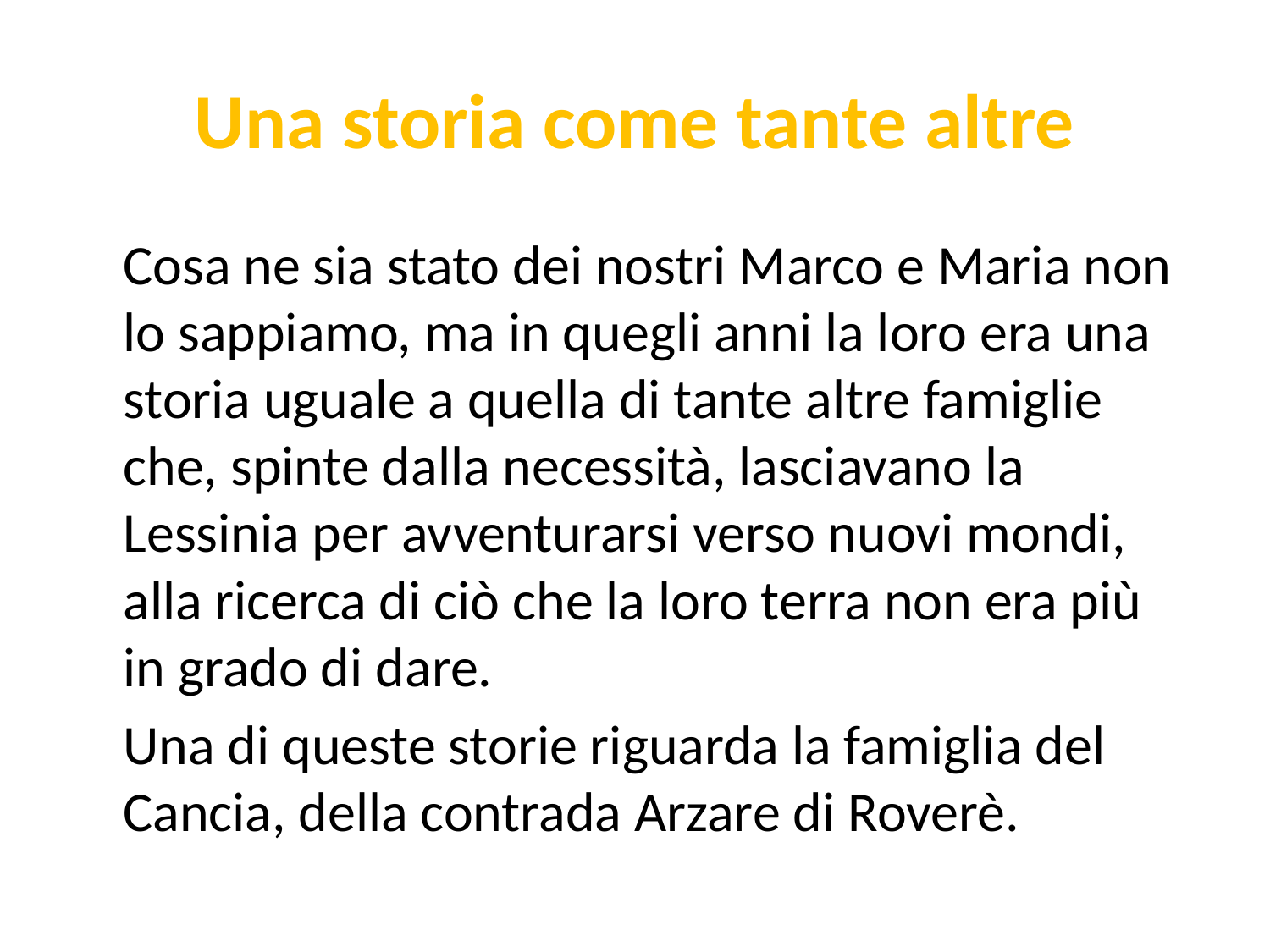

# Una storia come tante altre
	Cosa ne sia stato dei nostri Marco e Maria non lo sappiamo, ma in quegli anni la loro era una storia uguale a quella di tante altre famiglie che, spinte dalla necessità, lasciavano la Lessinia per avventurarsi verso nuovi mondi, alla ricerca di ciò che la loro terra non era più in grado di dare.
	Una di queste storie riguarda la famiglia del Cancia, della contrada Arzare di Roverè.